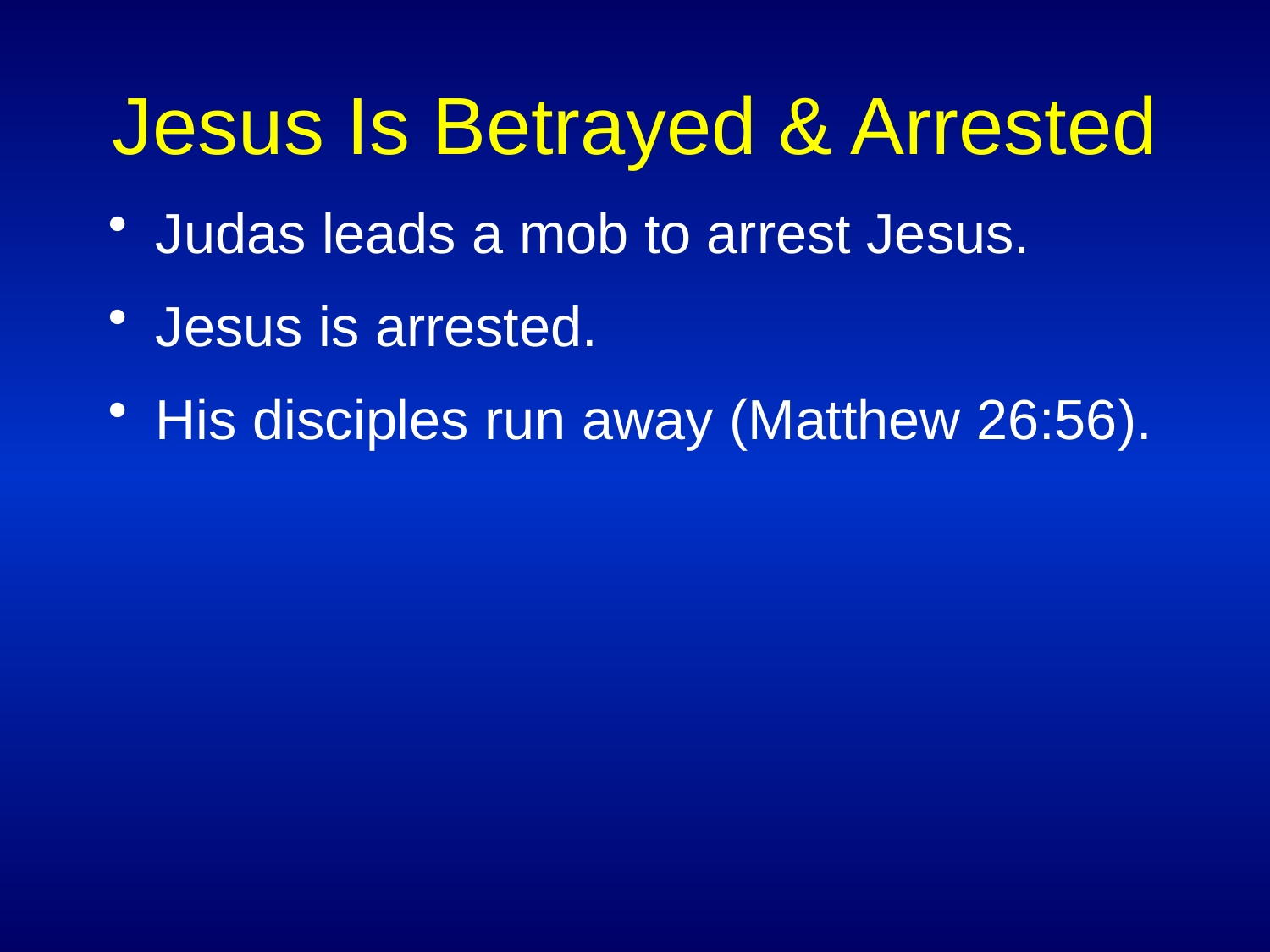

# Jesus Is Betrayed & Arrested
Judas leads a mob to arrest Jesus.
Jesus is arrested.
His disciples run away (Matthew 26:56).